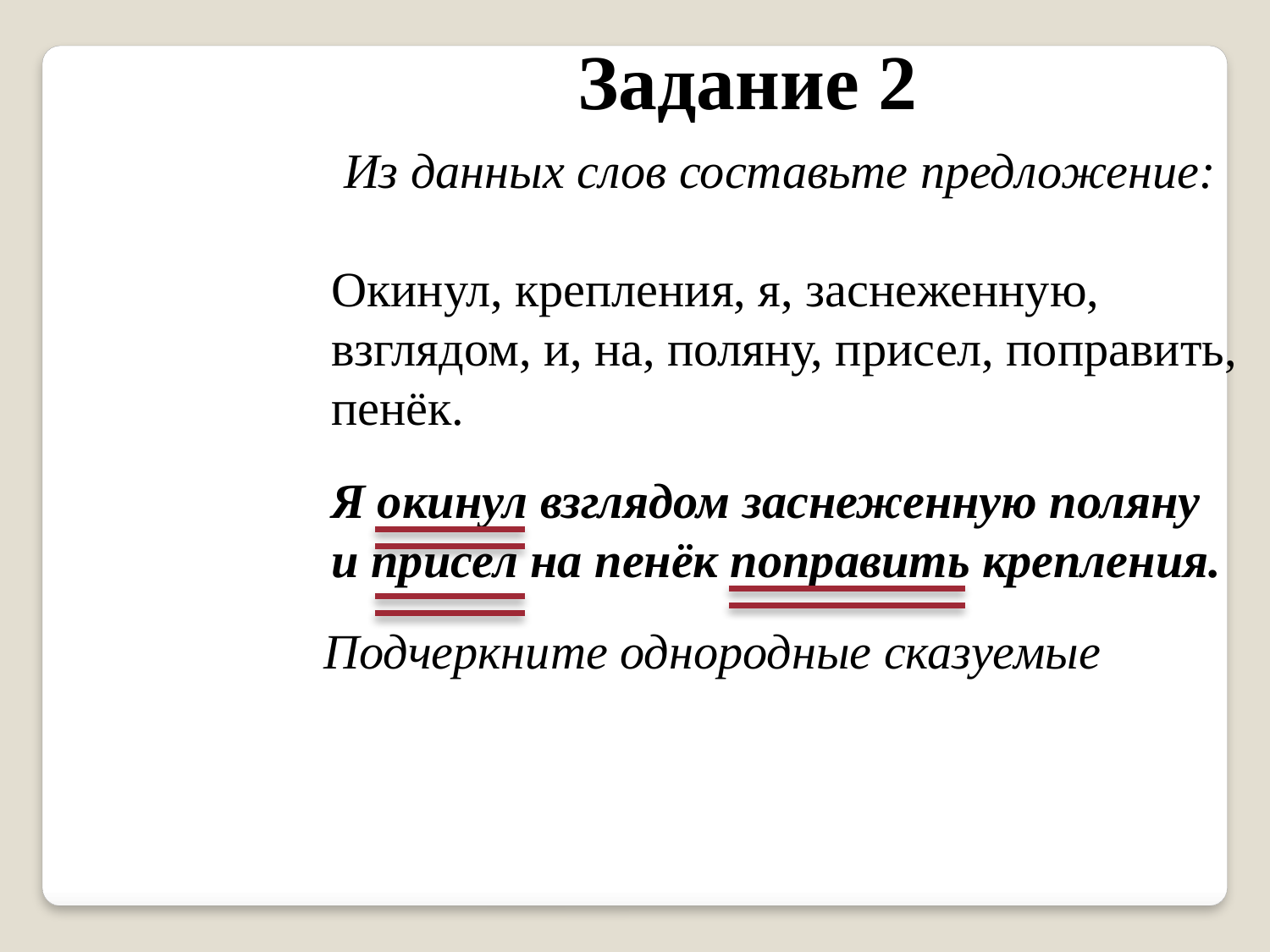

Задание 2
 Из данных слов составьте предложение:

Окинул, крепления, я, заснеженную, взглядом, и, на, поляну, присел, поправить, пенёк.
Я окинул взглядом заснеженную поляну и присел на пенёк поправить крепления.
 Подчеркните однородные сказуемые